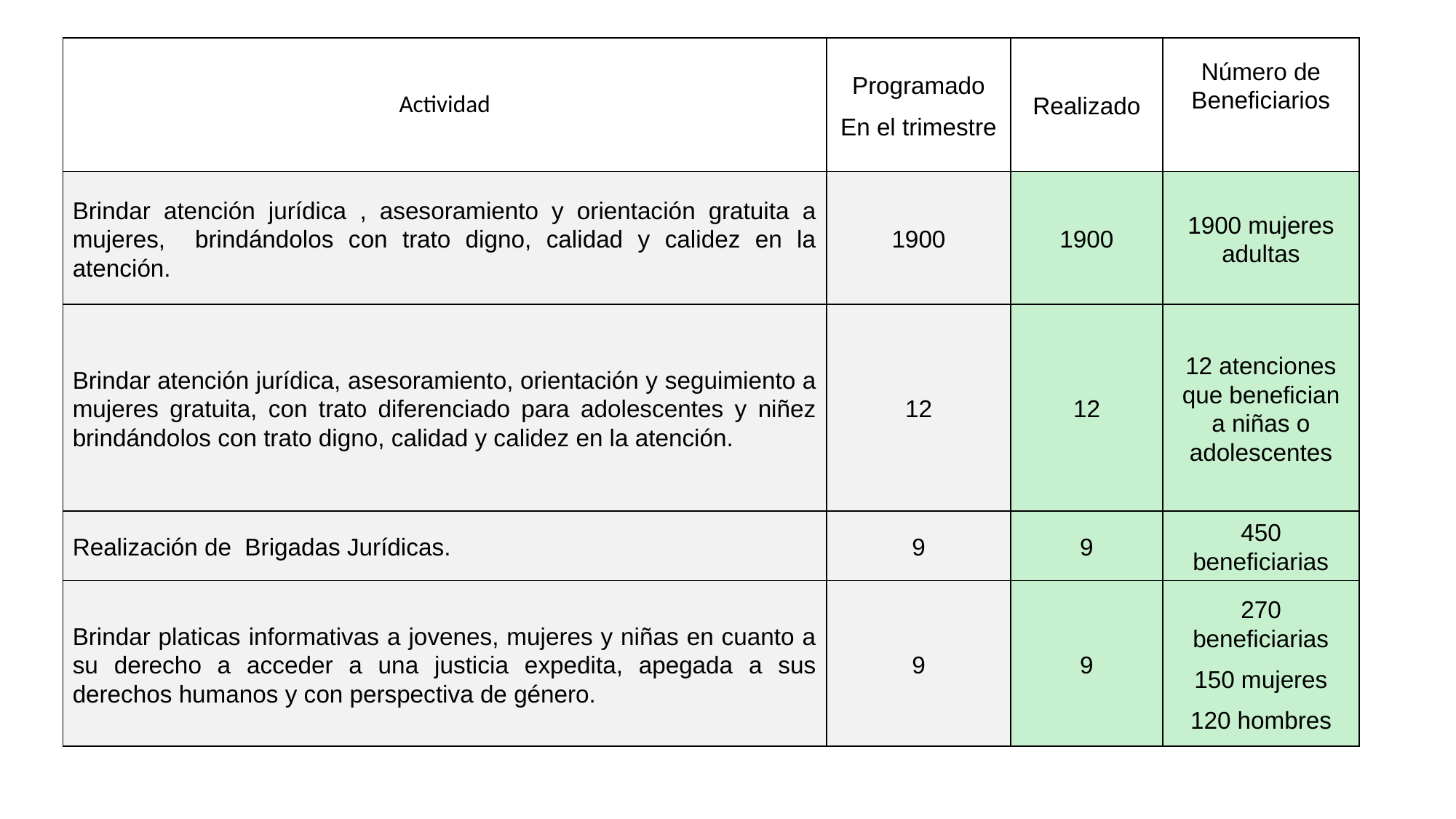

| Actividad | Programado En el trimestre | Realizado | Número de Beneficiarios |
| --- | --- | --- | --- |
| Brindar atención jurídica , asesoramiento y orientación gratuita a mujeres, brindándolos con trato digno, calidad y calidez en la atención. | 1900 | 1900 | 1900 mujeres adultas |
| Brindar atención jurídica, asesoramiento, orientación y seguimiento a mujeres gratuita, con trato diferenciado para adolescentes y niñez brindándolos con trato digno, calidad y calidez en la atención. | 12 | 12 | 12 atenciones que benefician a niñas o adolescentes |
| Realización de Brigadas Jurídicas. | 9 | 9 | 450 beneficiarias |
| Brindar platicas informativas a jovenes, mujeres y niñas en cuanto a su derecho a acceder a una justicia expedita, apegada a sus derechos humanos y con perspectiva de género. | 9 | 9 | 270 beneficiarias 150 mujeres 120 hombres |